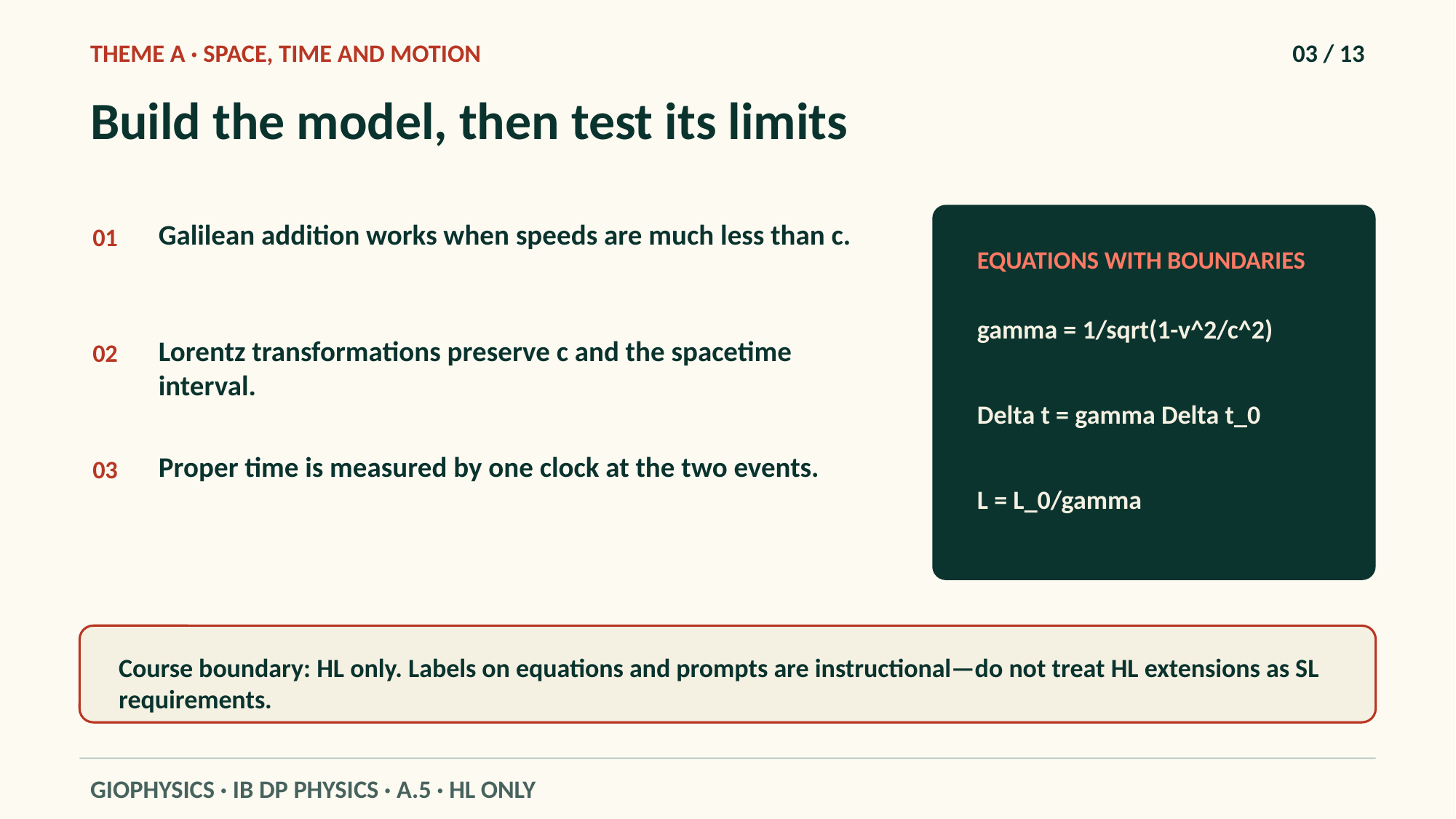

THEME A · SPACE, TIME AND MOTION
03 / 13
Build the model, then test its limits

Galilean addition works when speeds are much less than c.
01
EQUATIONS WITH BOUNDARIES
gamma = 1/sqrt(1-v^2/c^2)
Lorentz transformations preserve c and the spacetime interval.
02
Delta t = gamma Delta t_0
Proper time is measured by one clock at the two events.
03
L = L_0/gamma

Course boundary: HL only. Labels on equations and prompts are instructional—do not treat HL extensions as SL requirements.

GIOPHYSICS · IB DP PHYSICS · A.5 · HL ONLY